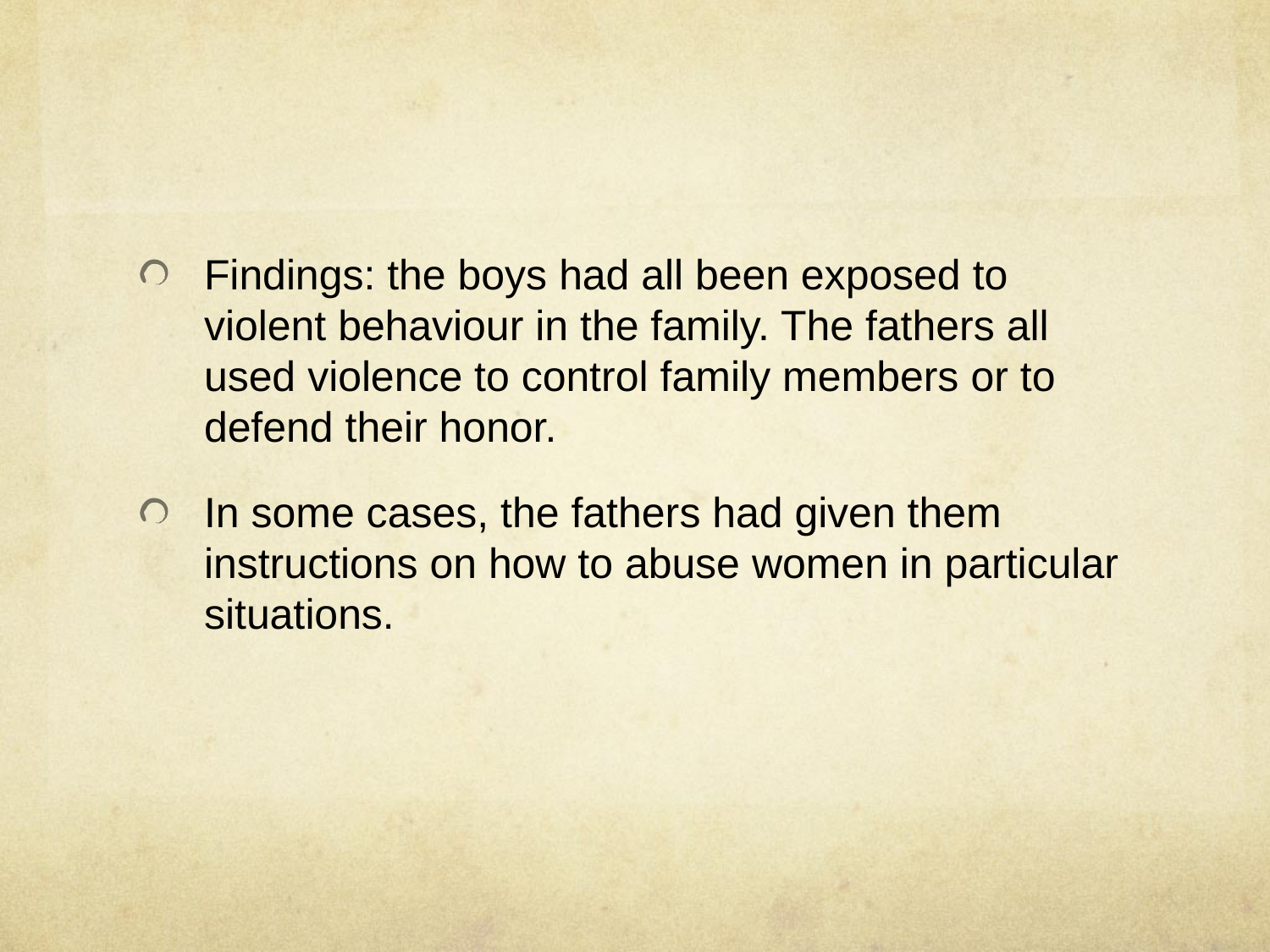

#
Findings: the boys had all been exposed to violent behaviour in the family. The fathers all used violence to control family members or to defend their honor.
In some cases, the fathers had given them instructions on how to abuse women in particular situations.